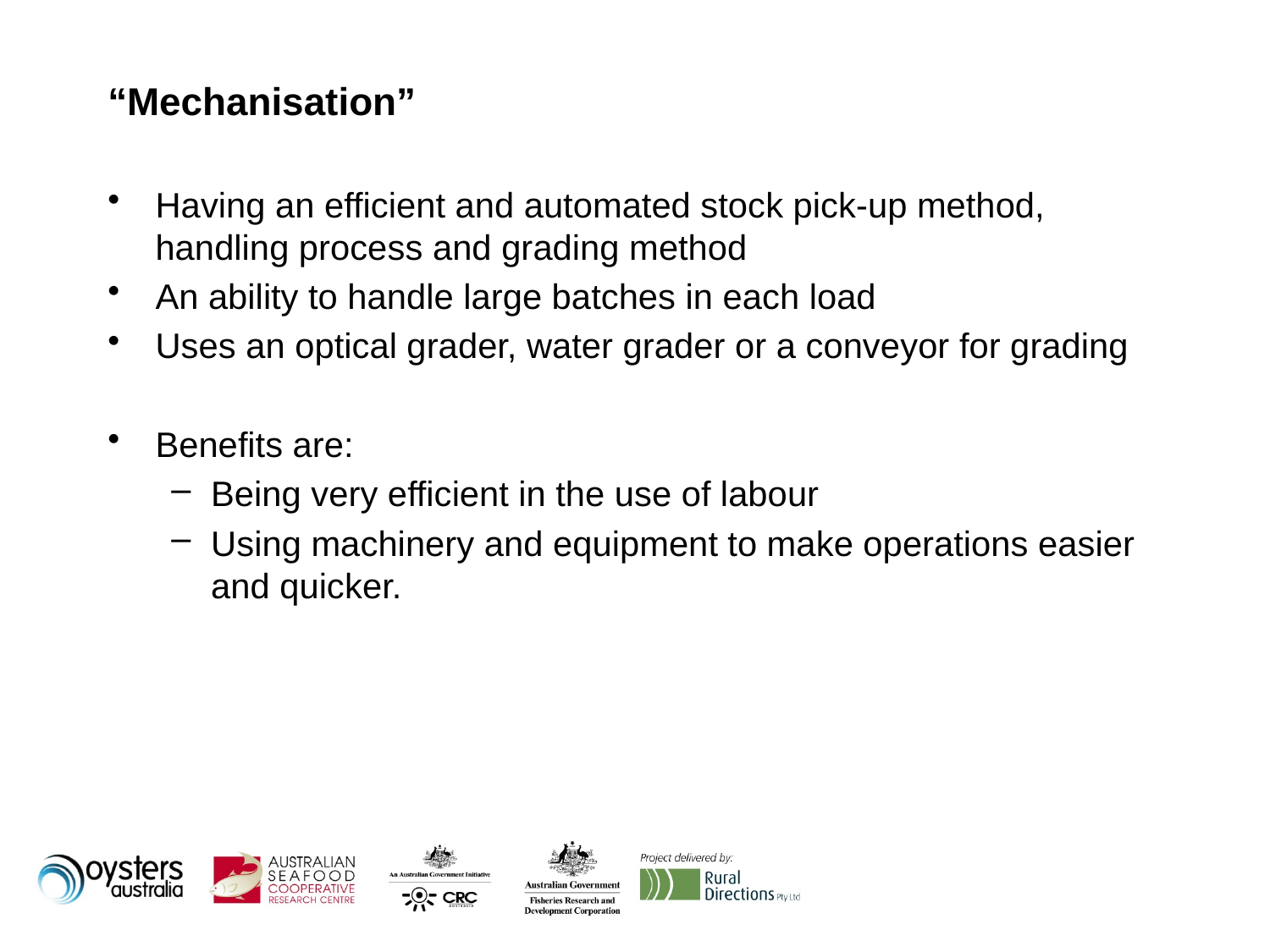

# “Mechanisation”
Having an efficient and automated stock pick-up method, handling process and grading method
An ability to handle large batches in each load
Uses an optical grader, water grader or a conveyor for grading

Benefits are:
Being very efficient in the use of labour
Using machinery and equipment to make operations easier and quicker.